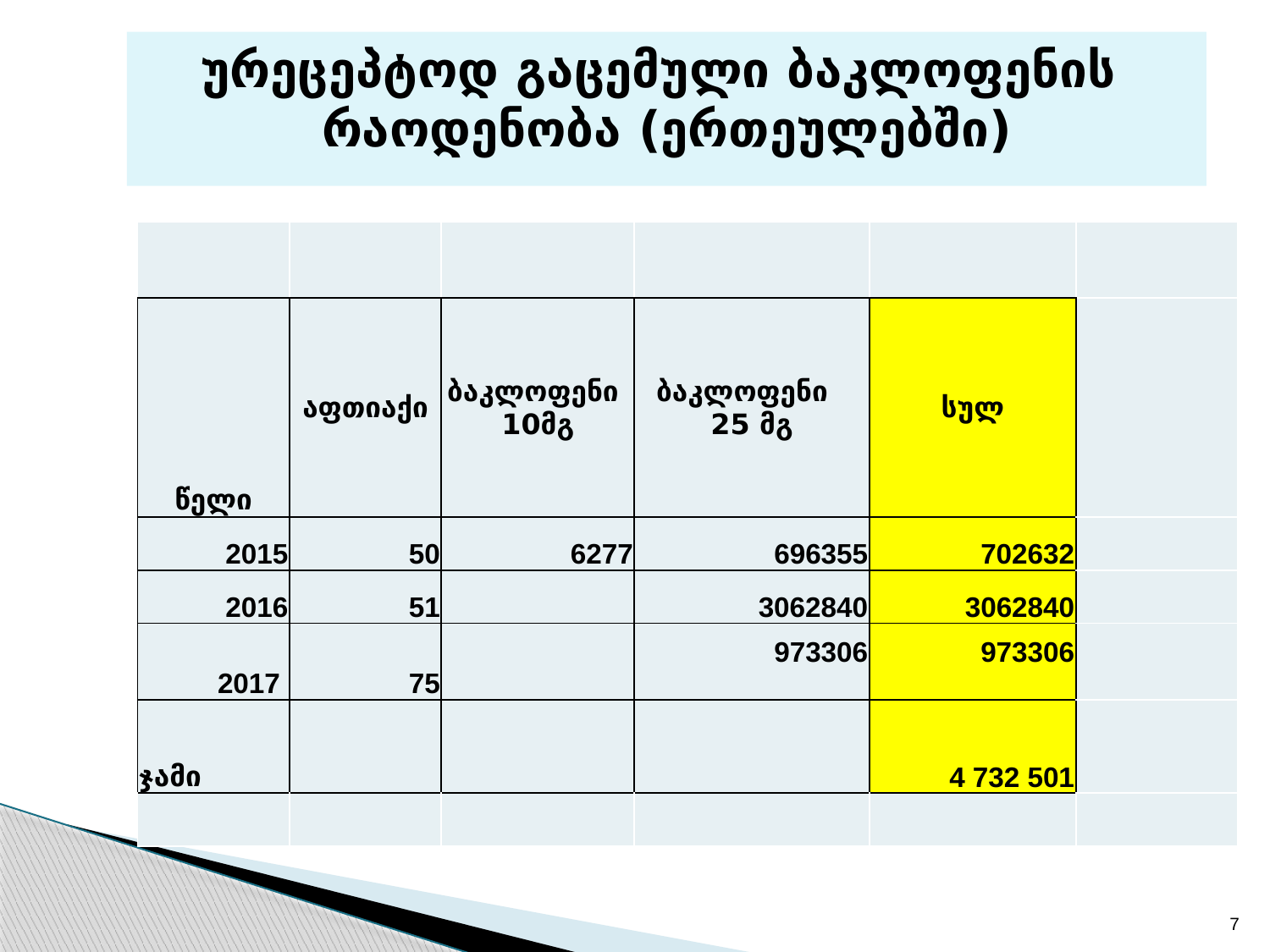

ურეცეპტოდ გაცემული ბაკლოფენის  რაოდენობა (ერთეულებში)

|  |  |  |  |  |  |
| --- | --- | --- | --- | --- | --- |
| წელი | აფთიაქი | ბაკლოფენი 10მგ | ბაკლოფენი 25 მგ | სულ |  |
| 2015 | 50 | 6277 | 696355 | 702632 |  |
| 2016 | 51 |  | 3062840 | 3062840 |  |
| 2017 | 75 |  | 973306 | 973306 |  |
| ჯამი |  |  |  | 4 732 501 |  |
|  |  |  |  |  |  |
7